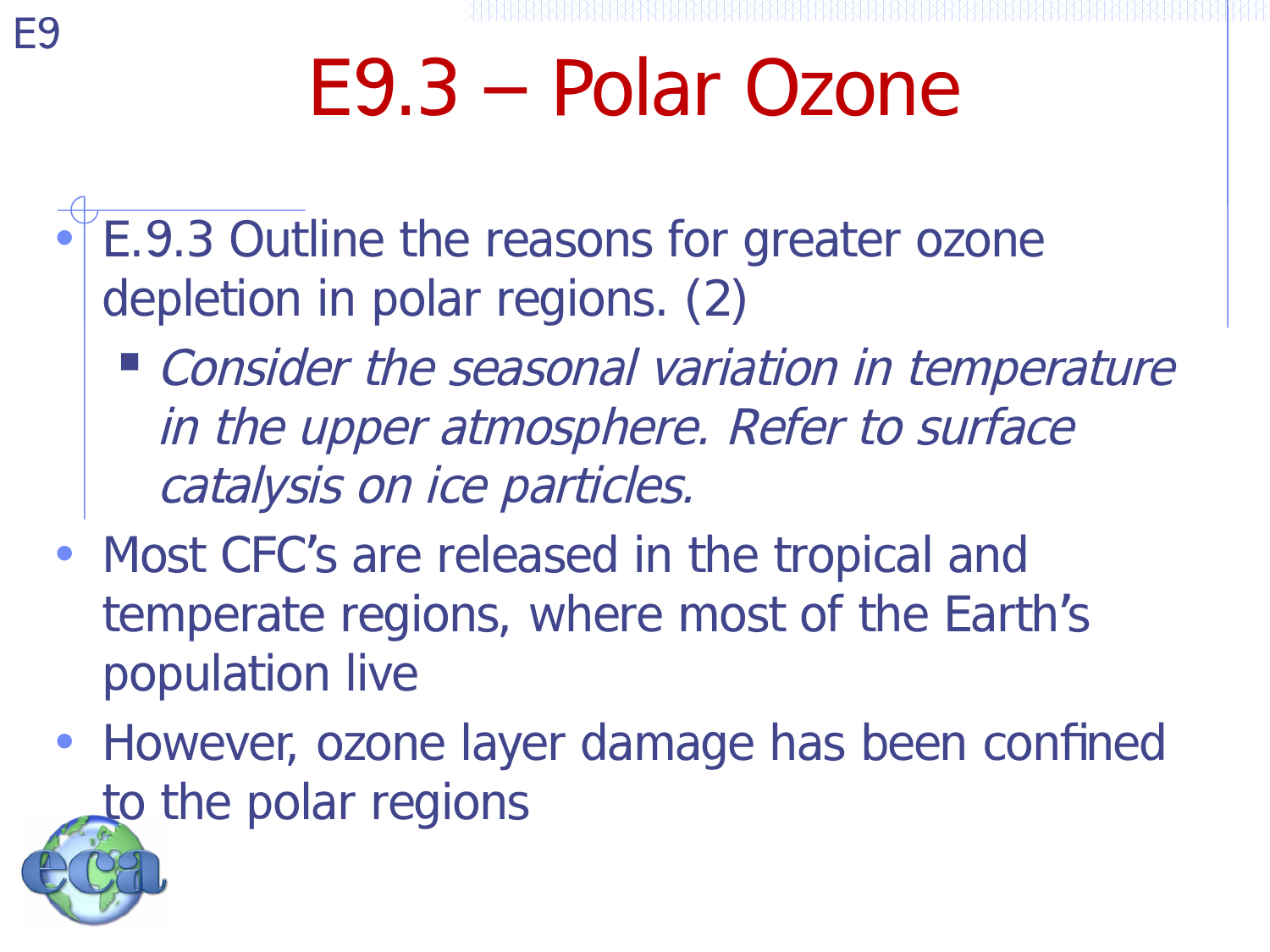

# E9.3 – Polar Ozone
E.9.3 Outline the reasons for greater ozone depletion in polar regions. (2)
Consider the seasonal variation in temperature in the upper atmosphere. Refer to surface catalysis on ice particles.
Most CFC’s are released in the tropical and temperate regions, where most of the Earth’s population live
However, ozone layer damage has been confined to the polar regions